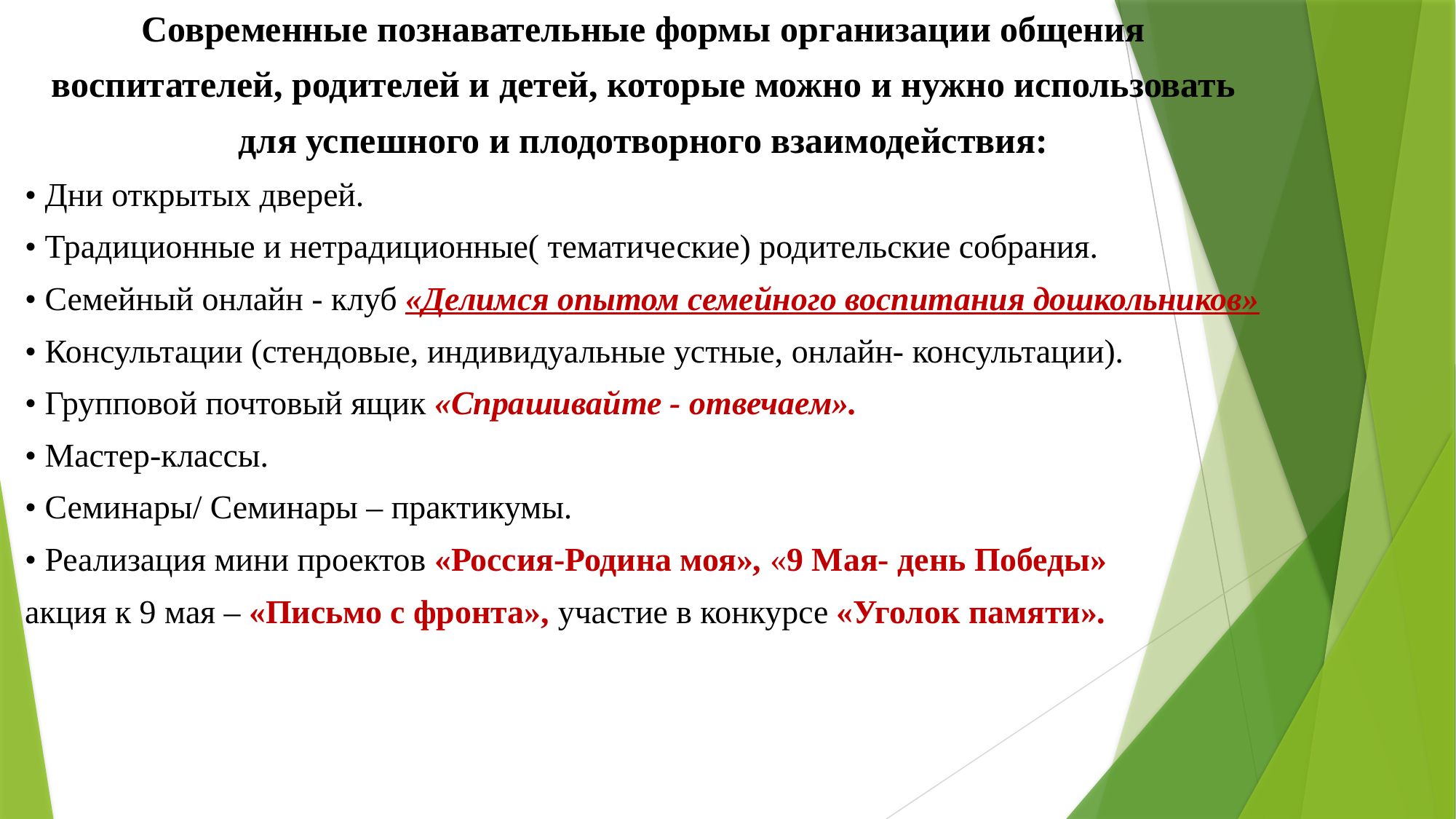

Современные познавательные формы организации общения
 воспитателей, родителей и детей, которые можно и нужно использовать
для успешного и плодотворного взаимодействия:
• Дни открытых дверей.
• Традиционные и нетрадиционные( тематические) родительские собрания.
• Семейный онлайн - клуб «Делимся опытом семейного воспитания дошкольников»
• Консультации (стендовые, индивидуальные устные, онлайн- консультации).
• Групповой почтовый ящик «Спрашивайте - отвечаем».
• Мастер-классы.
• Семинары/ Семинары – практикумы.
• Реализация мини проектов «Россия-Родина моя», «9 Мая- день Победы»
акция к 9 мая – «Письмо с фронта», участие в конкурсе «Уголок памяти».